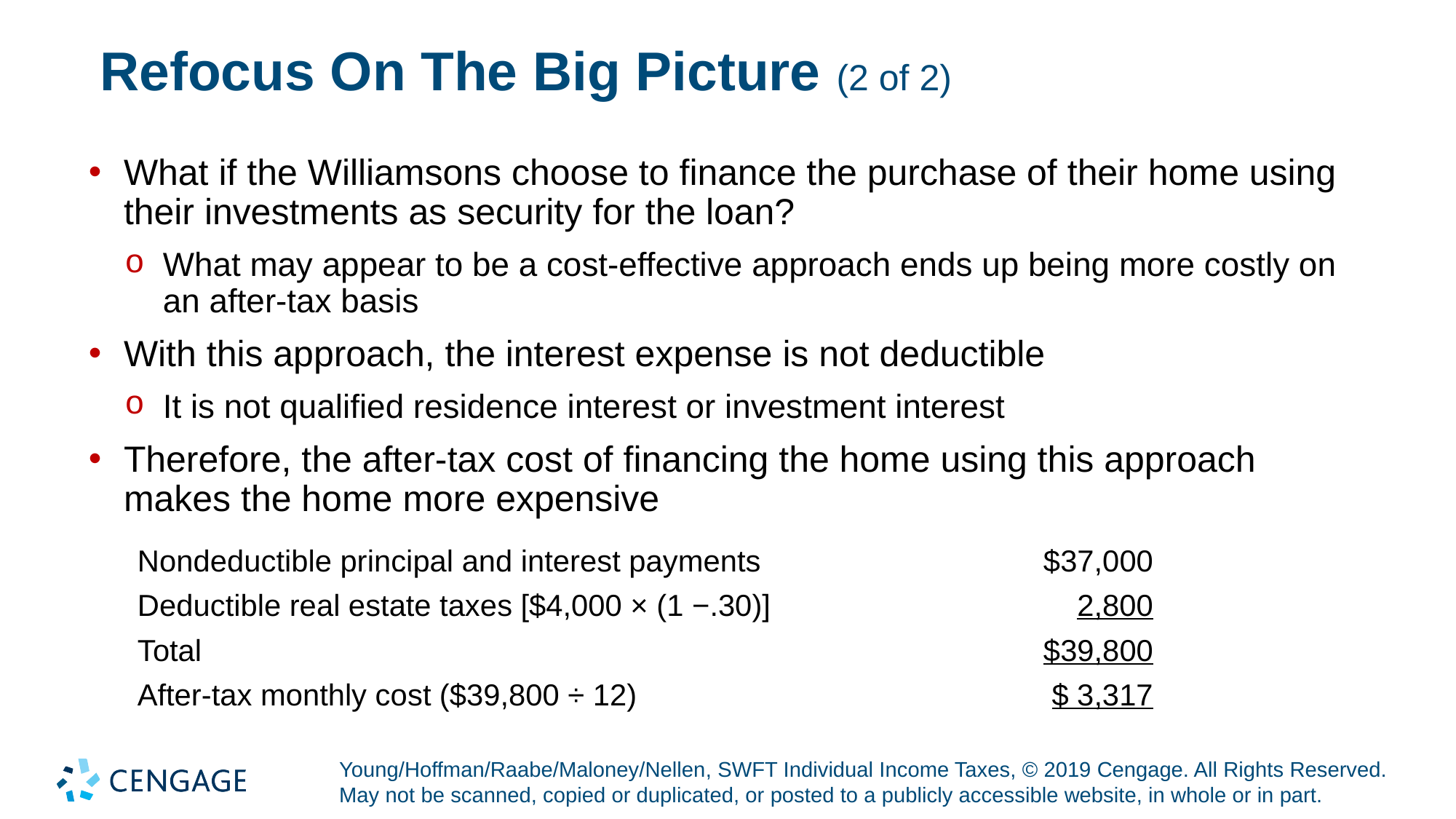

# Refocus On The Big Picture (2 of 2)
What if the Williamsons choose to finance the purchase of their home using their investments as security for the loan?
What may appear to be a cost-effective approach ends up being more costly on an after-tax basis
With this approach, the interest expense is not deductible
It is not qualified residence interest or investment interest
Therefore, the after-tax cost of financing the home using this approach makes the home more expensive
| Nondeductible principal and interest payments | $37,000 |
| --- | --- |
| Deductible real estate taxes [$4,000 × (1 −.30)] | 2,800 |
| Total | $39,800 |
| After-tax monthly cost ($39,800 ÷ 12) | $ 3,317 |